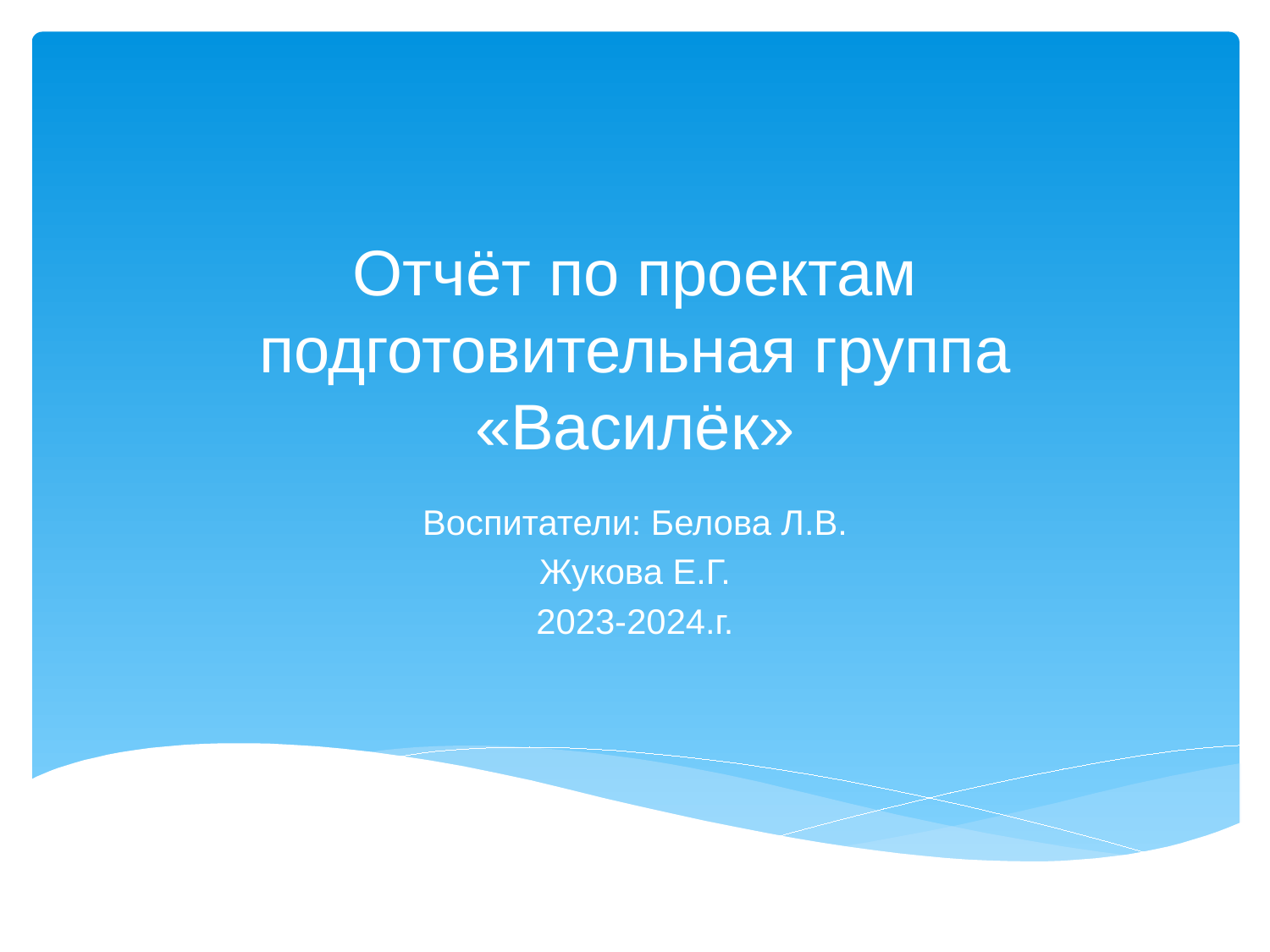

# Отчёт по проектам подготовительная группа «Василёк»
Воспитатели: Белова Л.В.
Жукова Е.Г.
2023-2024.г.